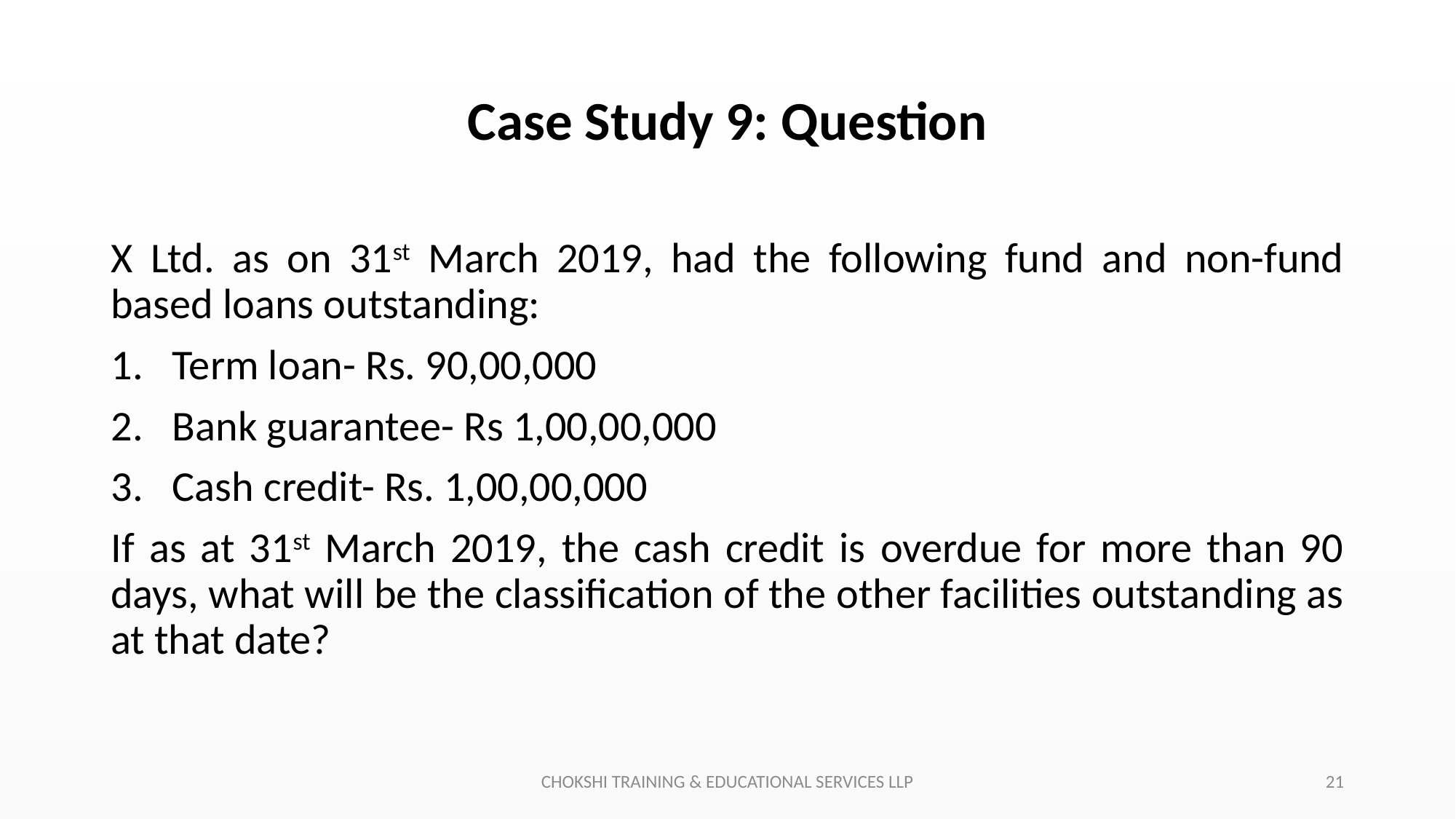

# Case Study 9: Question
X Ltd. as on 31st March 2019, had the following fund and non-fund based loans outstanding:
Term loan- Rs. 90,00,000
Bank guarantee- Rs 1,00,00,000
Cash credit- Rs. 1,00,00,000
If as at 31st March 2019, the cash credit is overdue for more than 90 days, what will be the classification of the other facilities outstanding as at that date?
CHOKSHI TRAINING & EDUCATIONAL SERVICES LLP
21